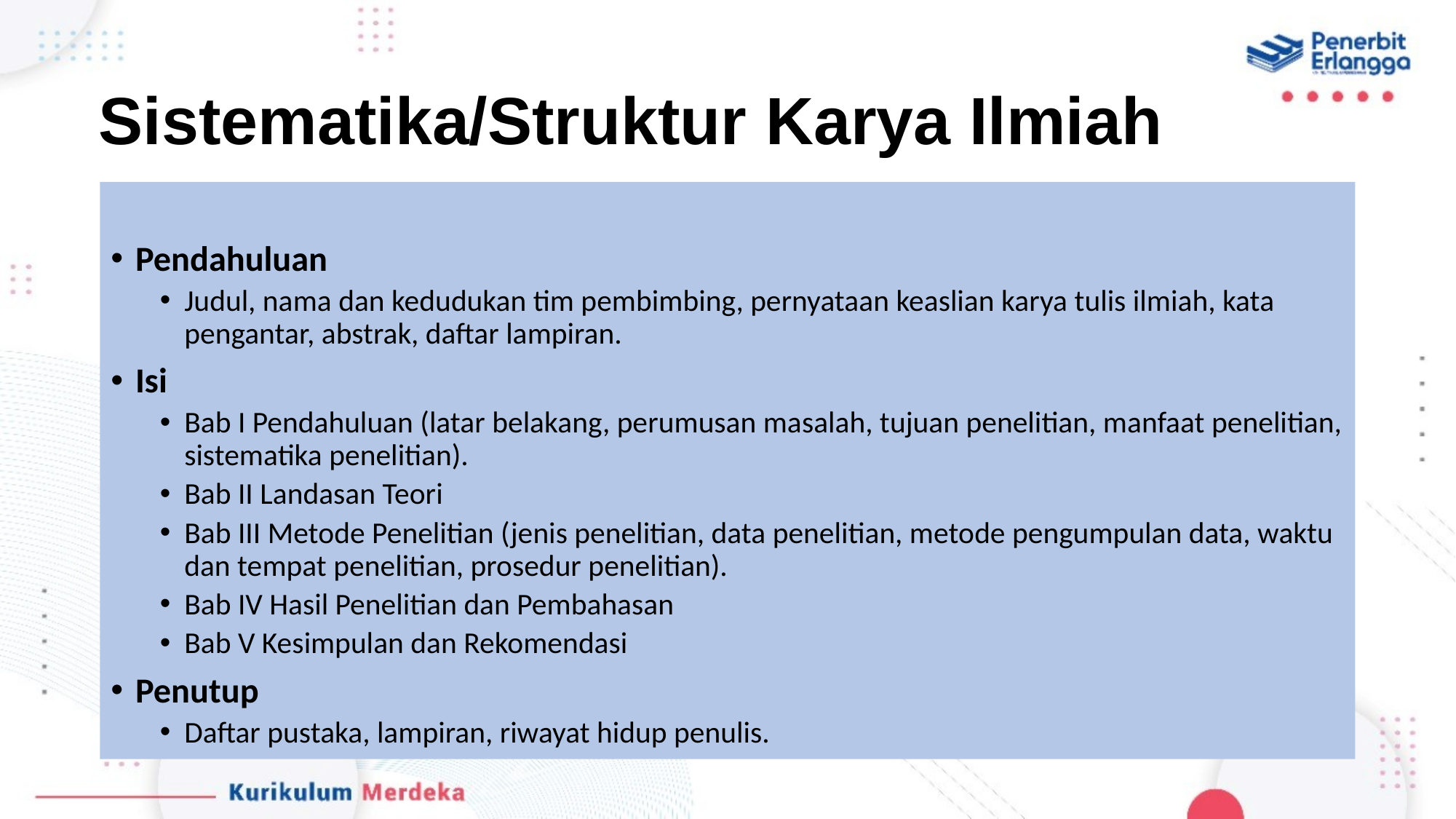

# Sistematika/Struktur Karya Ilmiah

Pendahuluan
Judul, nama dan kedudukan tim pembimbing, pernyataan keaslian karya tulis ilmiah, kata pengantar, abstrak, daftar lampiran.
Isi
Bab I Pendahuluan (latar belakang, perumusan masalah, tujuan penelitian, manfaat penelitian, sistematika penelitian).
Bab II Landasan Teori
Bab III Metode Penelitian (jenis penelitian, data penelitian, metode pengumpulan data, waktu dan tempat penelitian, prosedur penelitian).
Bab IV Hasil Penelitian dan Pembahasan
Bab V Kesimpulan dan Rekomendasi
Penutup
Daftar pustaka, lampiran, riwayat hidup penulis.